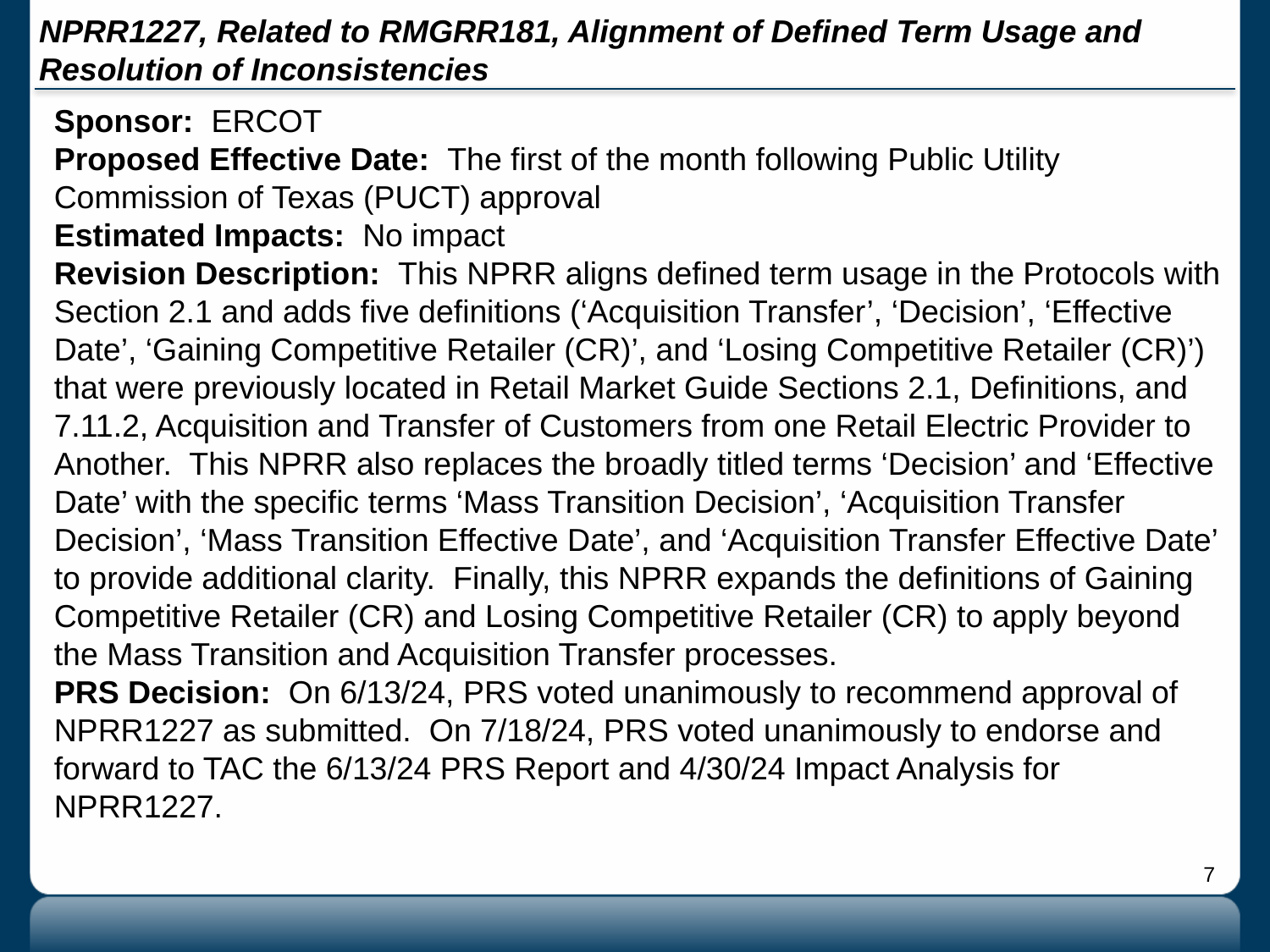

# NPRR1227, Related to RMGRR181, Alignment of Defined Term Usage and Resolution of Inconsistencies
Sponsor:  ERCOT
Proposed Effective Date:  The first of the month following Public Utility Commission of Texas (PUCT) approval
Estimated Impacts:  No impact
Revision Description:  This NPRR aligns defined term usage in the Protocols with Section 2.1 and adds five definitions (‘Acquisition Transfer’, ‘Decision’, ‘Effective Date’, ‘Gaining Competitive Retailer (CR)’, and ‘Losing Competitive Retailer (CR)’) that were previously located in Retail Market Guide Sections 2.1, Definitions, and 7.11.2, Acquisition and Transfer of Customers from one Retail Electric Provider to Another.  This NPRR also replaces the broadly titled terms ‘Decision’ and ‘Effective Date’ with the specific terms ‘Mass Transition Decision’, ‘Acquisition Transfer Decision’, ‘Mass Transition Effective Date’, and ‘Acquisition Transfer Effective Date’ to provide additional clarity.  Finally, this NPRR expands the definitions of Gaining Competitive Retailer (CR) and Losing Competitive Retailer (CR) to apply beyond the Mass Transition and Acquisition Transfer processes.
PRS Decision:  On 6/13/24, PRS voted unanimously to recommend approval of NPRR1227 as submitted.  On 7/18/24, PRS voted unanimously to endorse and forward to TAC the 6/13/24 PRS Report and 4/30/24 Impact Analysis for NPRR1227.